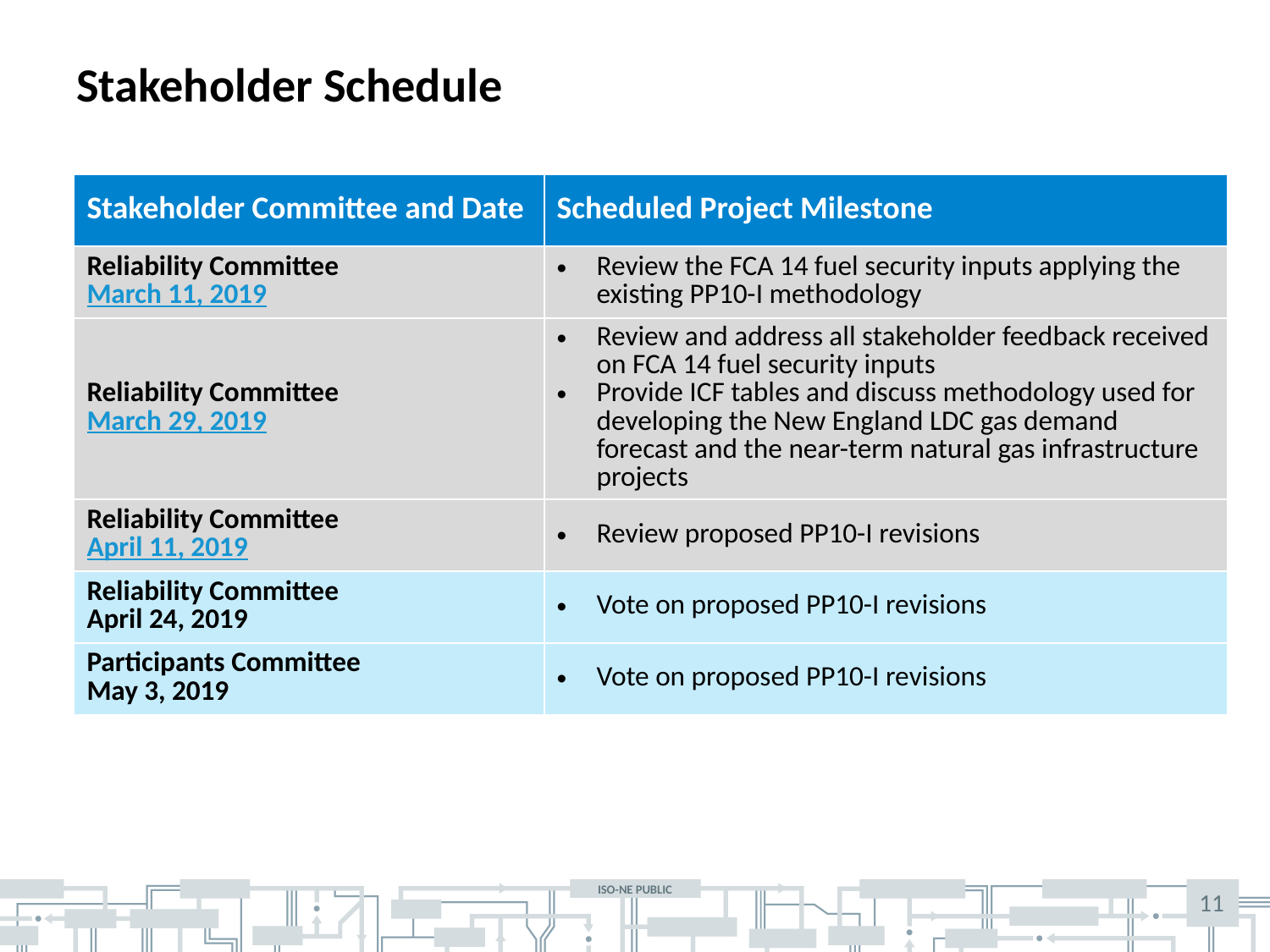

# Stakeholder Schedule
| Stakeholder Committee and Date | Scheduled Project Milestone |
| --- | --- |
| Reliability Committee March 11, 2019 | Review the FCA 14 fuel security inputs applying the existing PP10-I methodology |
| Reliability Committee March 29, 2019 | Review and address all stakeholder feedback received on FCA 14 fuel security inputs Provide ICF tables and discuss methodology used for developing the New England LDC gas demand forecast and the near-term natural gas infrastructure projects |
| Reliability Committee April 11, 2019 | Review proposed PP10-I revisions |
| Reliability Committee April 24, 2019 | Vote on proposed PP10-I revisions |
| Participants Committee May 3, 2019 | Vote on proposed PP10-I revisions |
11